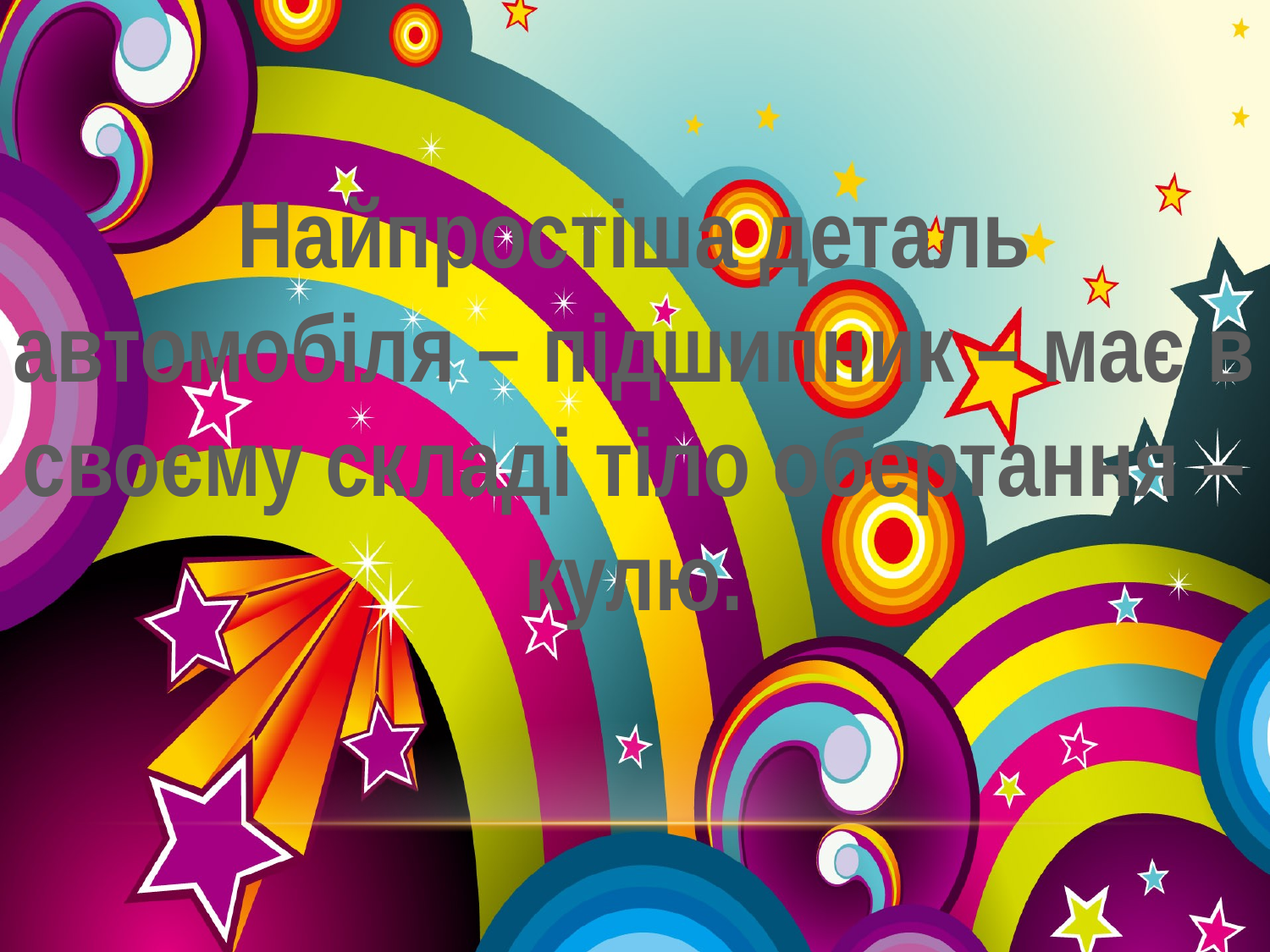

Найпростіша деталь автомобіля – підшипник – має в своєму складі тіло обертання – кулю.